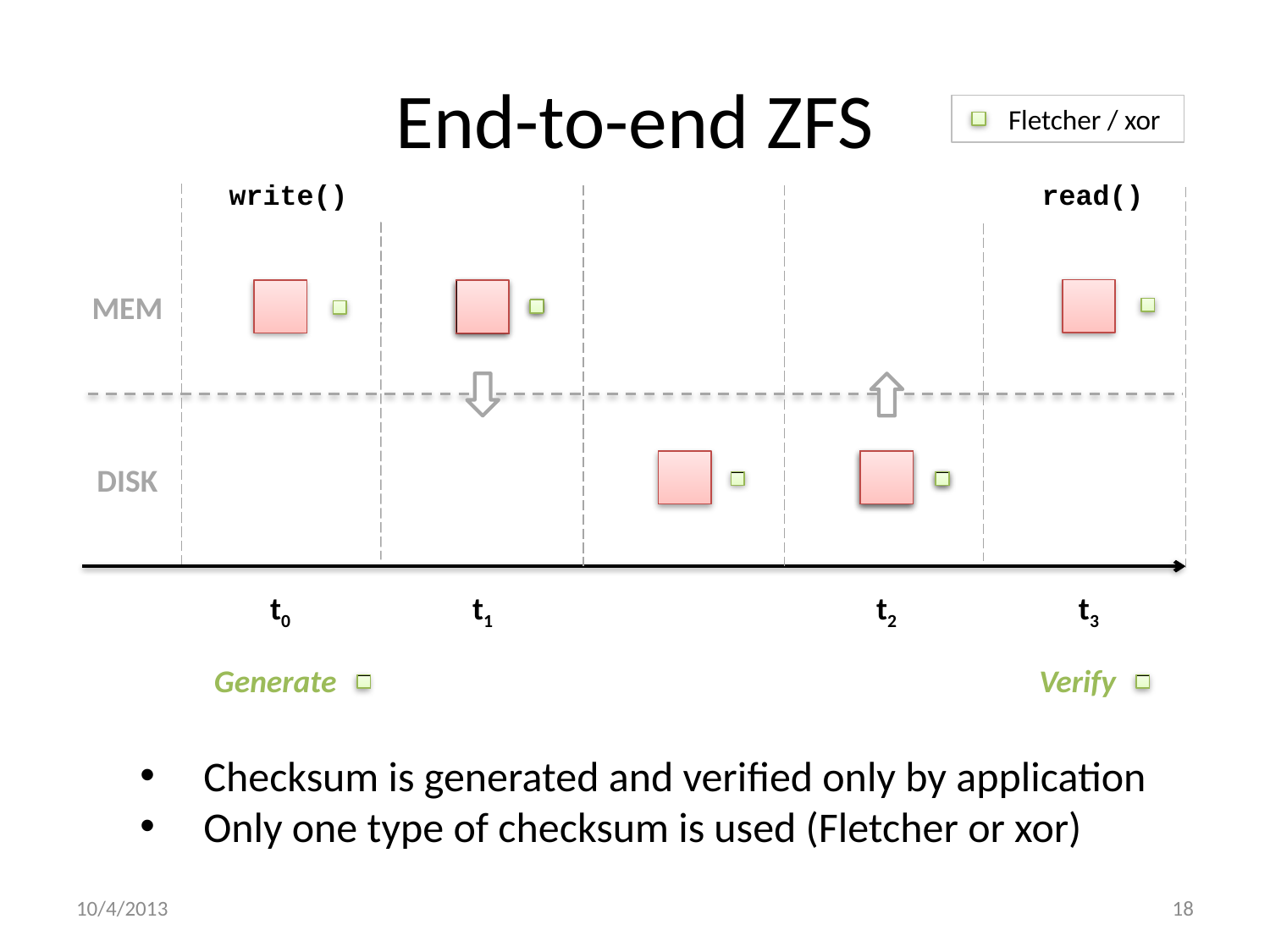

# End-to-end ZFS

Fletcher / xor

write()
read()

MEM

DISK

t0
t1
t2
t3
Generate
Verify

Checksum is generated and verified only by application
Only one type of checksum is used (Fletcher or xor)
10/4/2013
18